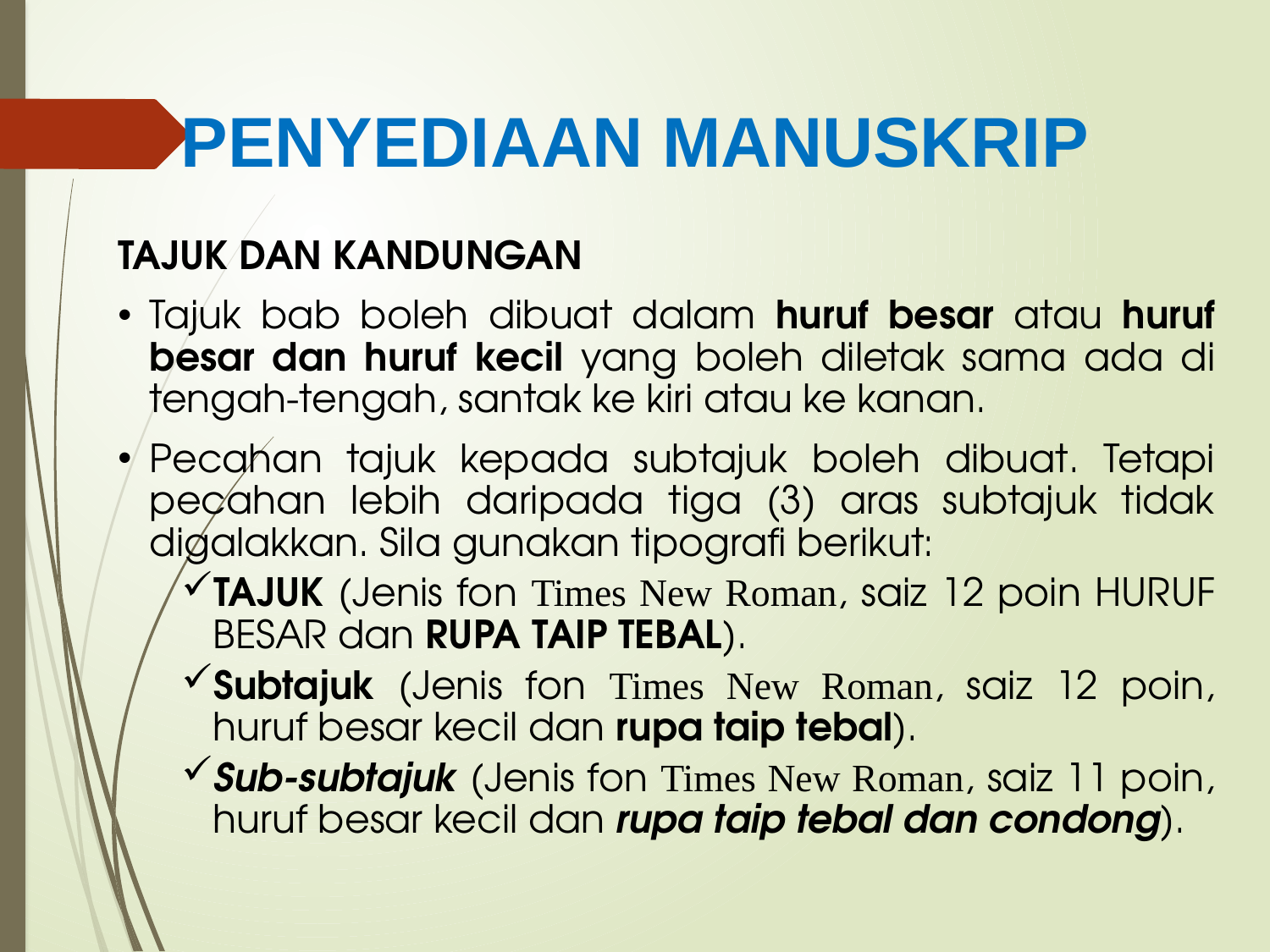

# PENYEDIAAN MANUSKRIP
TAJUK DAN KANDUNGAN
Tajuk bab boleh dibuat dalam huruf besar atau huruf besar dan huruf kecil yang boleh diletak sama ada di tengah-tengah, santak ke kiri atau ke kanan.
Pecahan tajuk kepada subtajuk boleh dibuat. Tetapi pecahan lebih daripada tiga (3) aras subtajuk tidak digalakkan. Sila gunakan tipografi berikut:
TAJUK (Jenis fon Times New Roman, saiz 12 poin HURUF BESAR dan RUPA TAIP TEBAL).
Subtajuk (Jenis fon Times New Roman, saiz 12 poin, huruf besar kecil dan rupa taip tebal).
Sub-subtajuk (Jenis fon Times New Roman, saiz 11 poin, huruf besar kecil dan rupa taip tebal dan condong).